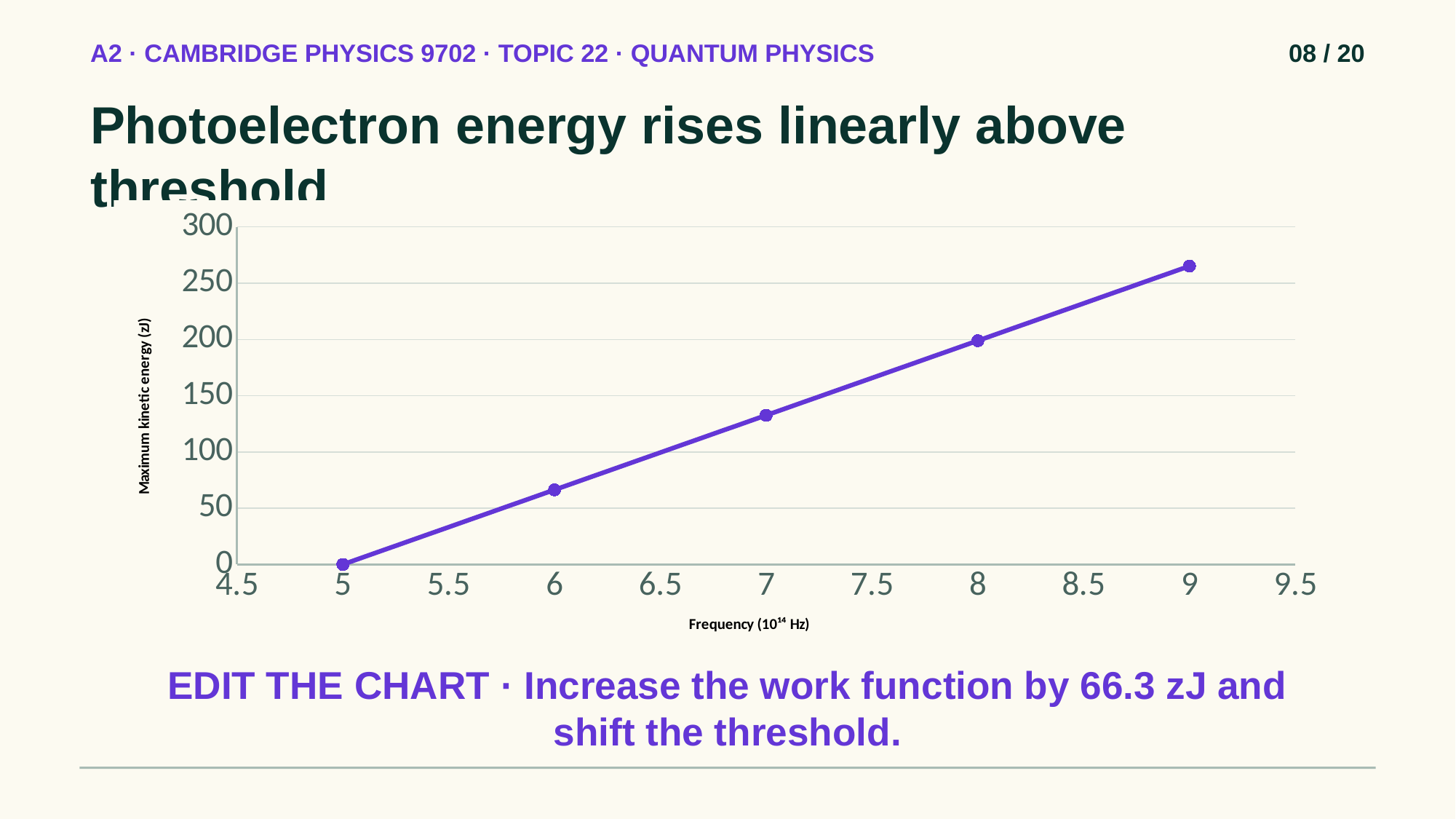

A2 · CAMBRIDGE PHYSICS 9702 · TOPIC 22 · QUANTUM PHYSICS
08 / 20
Photoelectron energy rises linearly above threshold

### Chart

| Category |  |
|---|---|
EDIT THE CHART · Increase the work function by 66.3 zJ and shift the threshold.